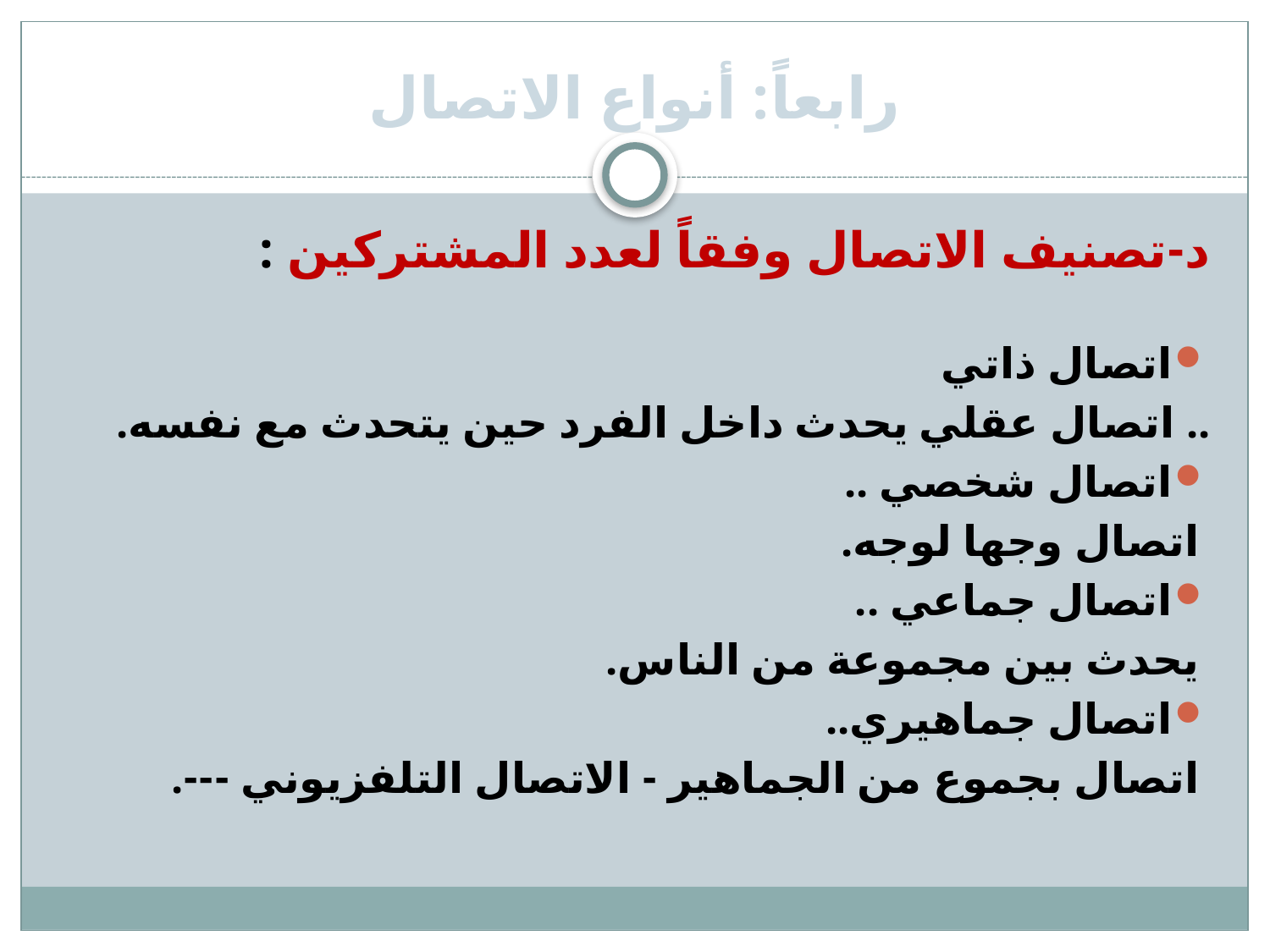

# رابعاً: أنواع الاتصال
د‌-تصنيف الاتصال وفقاً لعدد المشتركين :
اتصال ذاتي
.. اتصال عقلي يحدث داخل الفرد حين يتحدث مع نفسه.
اتصال شخصي ..
 اتصال وجها لوجه.
اتصال جماعي ..
 يحدث بين مجموعة من الناس.
اتصال جماهيري..
 اتصال بجموع من الجماهير - الاتصال التلفزيوني ---.